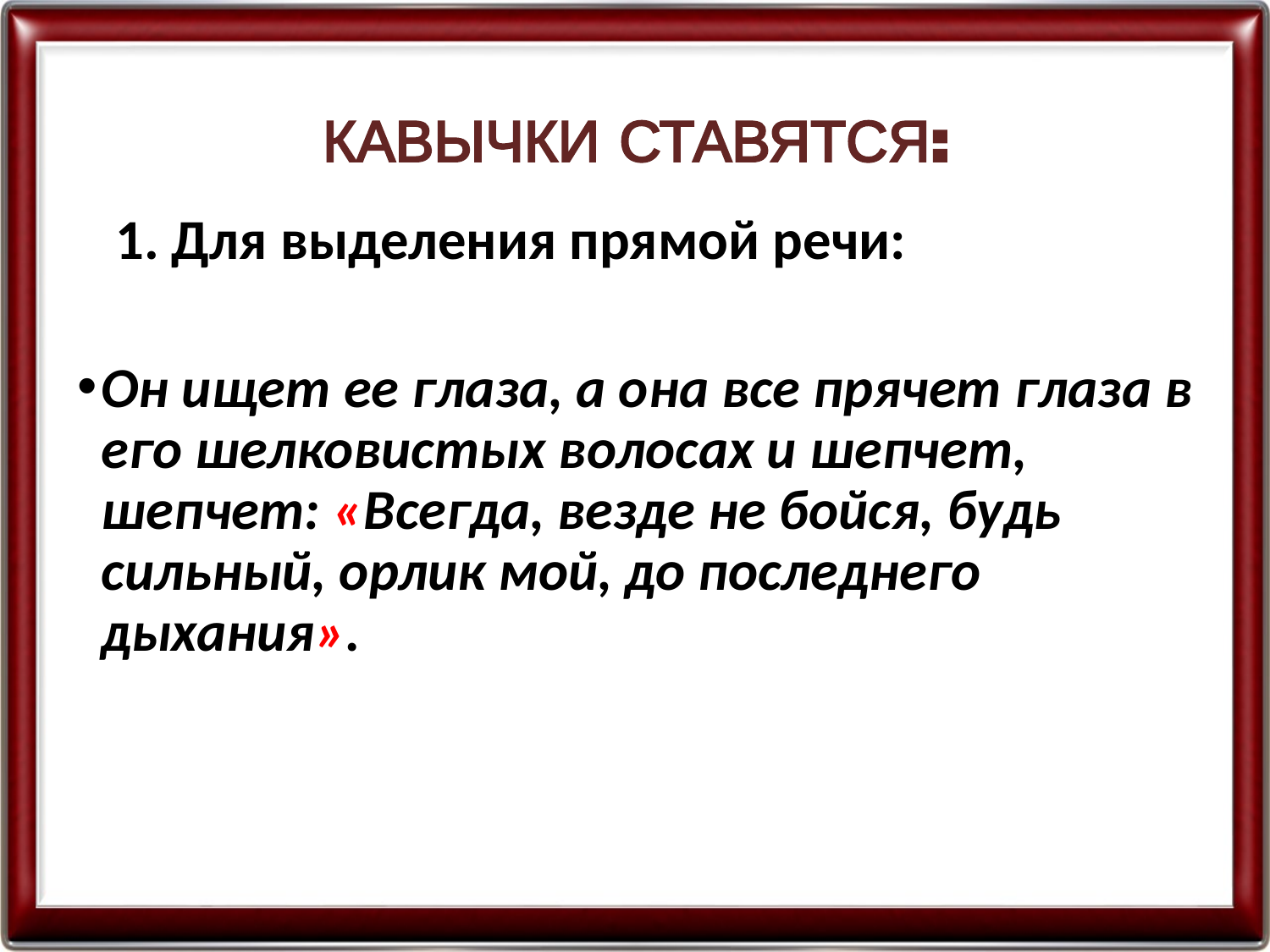

# КАВЫЧКИ СТАВЯТСЯ:
   1. Для выделения прямой речи:

Он ищет ее глаза, а она все прячет глаза в его шелковистых волосах и шепчет, шепчет: «Всегда, везде не бойся, будь сильный, орлик мой, до последнего дыхания».